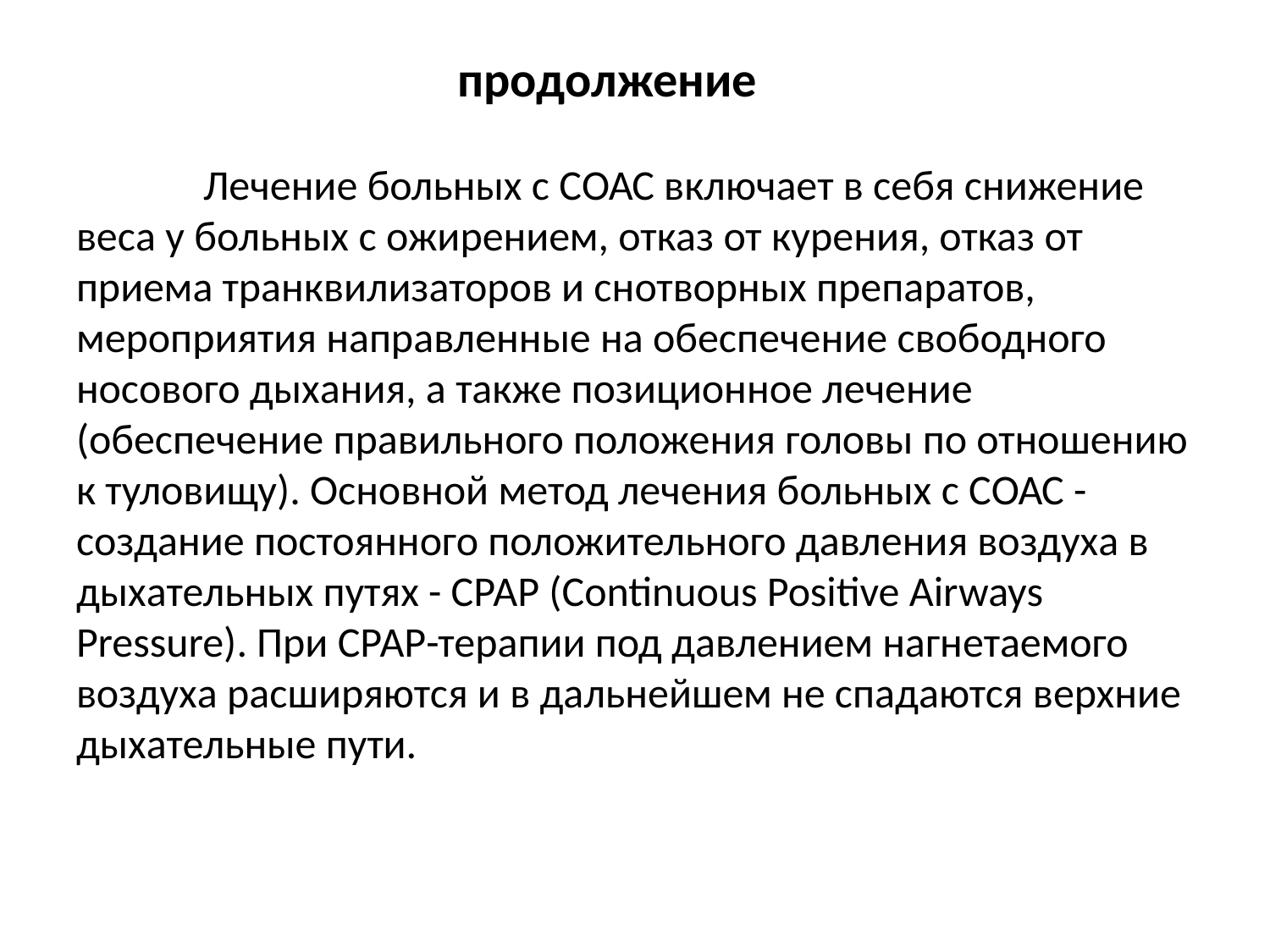

# продолжение Лечение больных с СОАС включает в себя снижение веса у больных с ожирением, отказ от курения, отказ от приема транквилизаторов и снотворных препаратов, мероприятия направленные на обеспечение свободного носового дыхания, а также позиционное лечение (обеспечение правильного положения головы по отношению к туловищу). Основной метод лечения больных с СОАС - создание постоянного положительного давления воздуха в дыхательных путях - СРАР (Continuous Positive Airways Pressure). При СРАР-терапии под давлением нагнетаемого воздуха расширяются и в дальнейшем не спадаются верхние дыхательные пути.